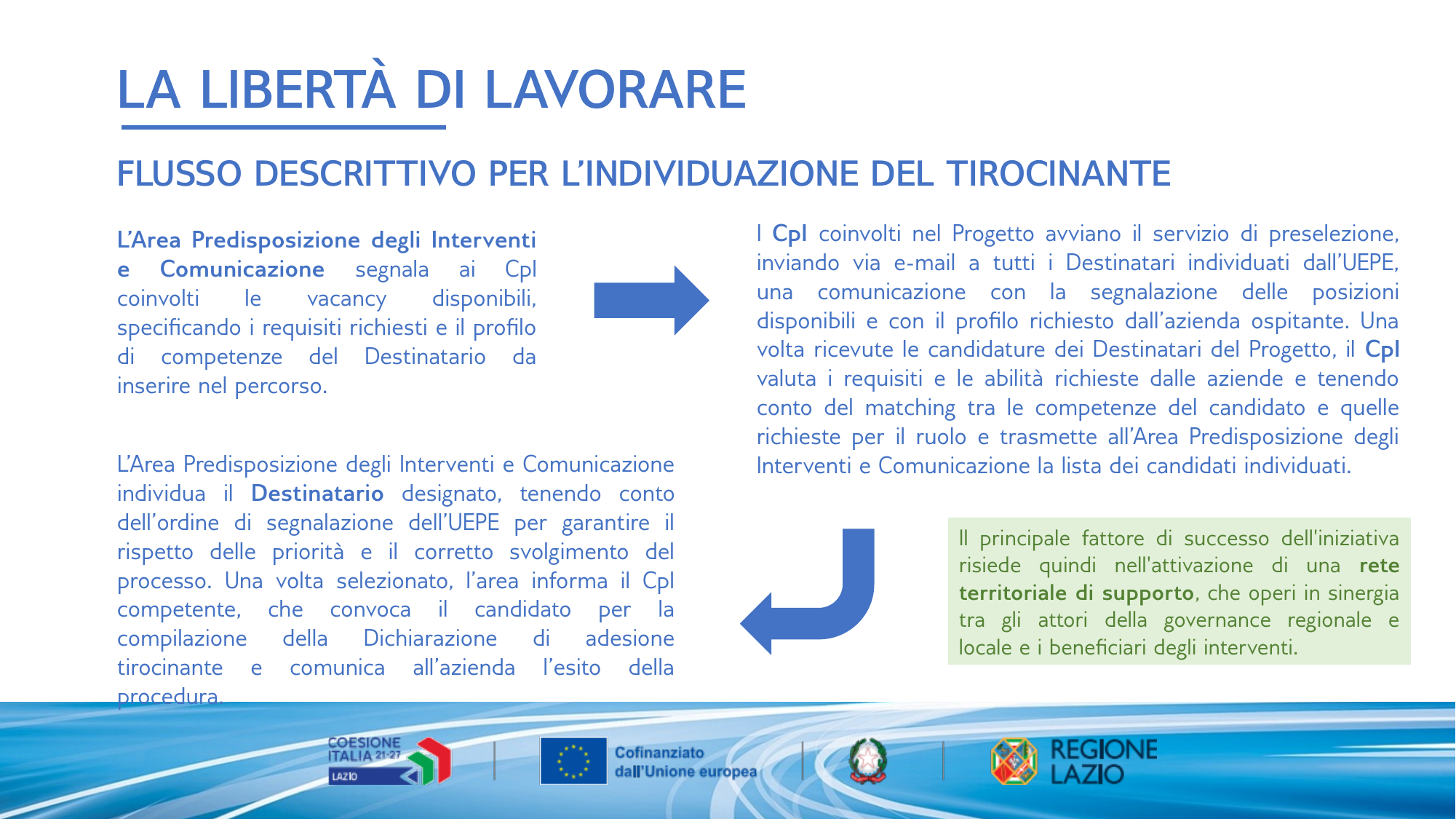

LA LIBERTÀ DI LAVORARE
FLUSSO DESCRITTIVO PER L’INDIVIDUAZIONE DEL TIROCINANTE
I CpI coinvolti nel Progetto avviano il servizio di preselezione, inviando via e-mail a tutti i Destinatari individuati dall’UEPE, una comunicazione con la segnalazione delle posizioni disponibili e con il profilo richiesto dall’azienda ospitante. Una volta ricevute le candidature dei Destinatari del Progetto, il CpI valuta i requisiti e le abilità richieste dalle aziende e tenendo conto del matching tra le competenze del candidato e quelle richieste per il ruolo e trasmette all’Area Predisposizione degli Interventi e Comunicazione la lista dei candidati individuati.
L’Area Predisposizione degli Interventi e Comunicazione segnala ai CpI coinvolti le vacancy disponibili, specificando i requisiti richiesti e il profilo di competenze del Destinatario da inserire nel percorso.

L’Area Predisposizione degli Interventi e Comunicazione individua il Destinatario designato, tenendo conto dell’ordine di segnalazione dell’UEPE per garantire il rispetto delle priorità e il corretto svolgimento del processo. Una volta selezionato, l’area informa il CpI competente, che convoca il candidato per la compilazione della Dichiarazione di adesione tirocinante e comunica all’azienda l’esito della procedura.
Il principale fattore di successo dell'iniziativa risiede quindi nell'attivazione di una rete territoriale di supporto, che operi in sinergia tra gli attori della governance regionale e locale e i beneficiari degli interventi.